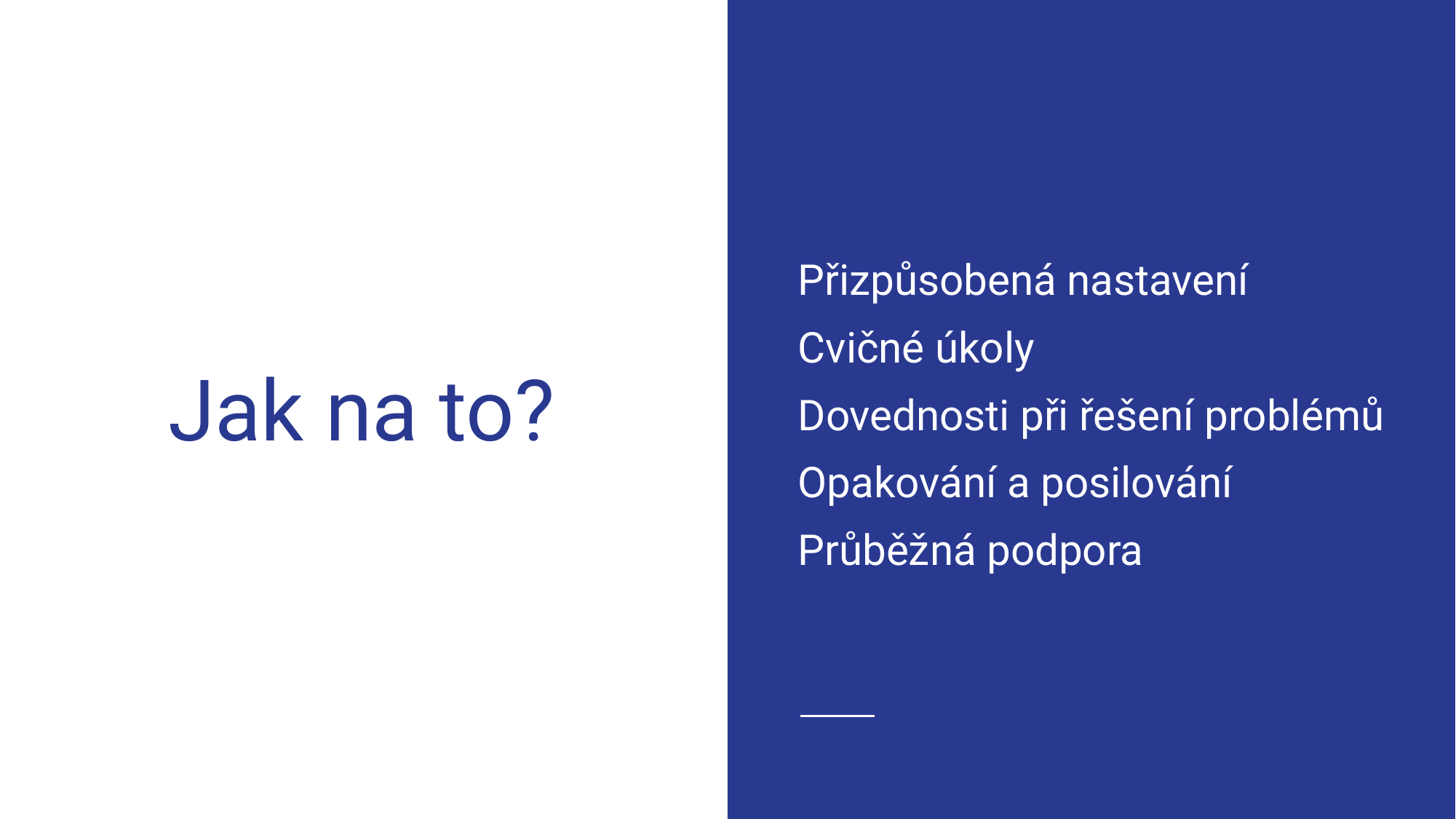

Přizpůsobená nastavení
Cvičné úkoly
Dovednosti při řešení problémů
Opakování a posilování
Průběžná podpora
# Jak na to?